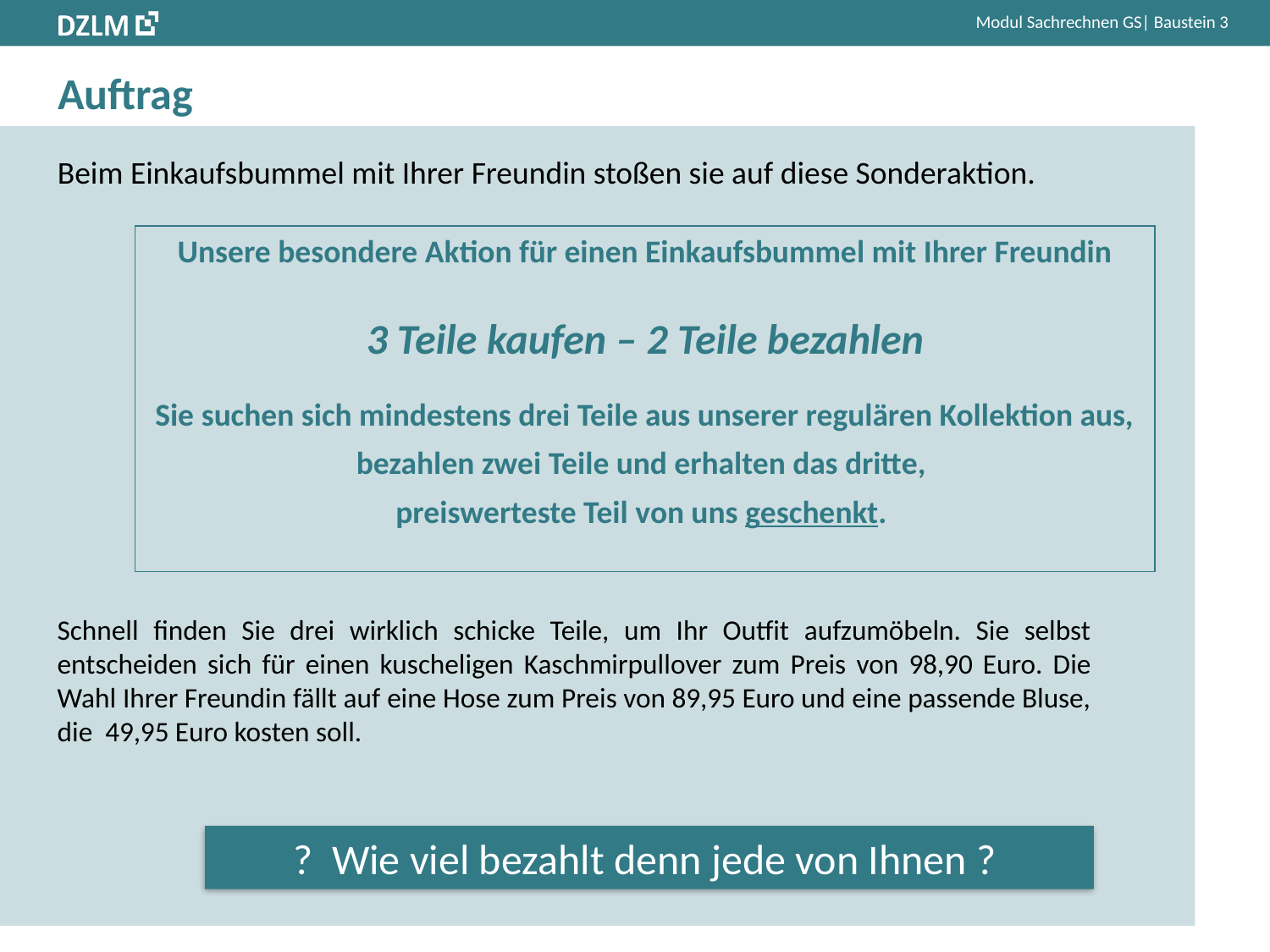

# Auftrag

Beim Einkaufsbummel mit Ihrer Freundin stoßen sie auf diese Sonderaktion.

Unsere besondere Aktion für einen Einkaufsbummel mit Ihrer Freundin
3 Teile kaufen – 2 Teile bezahlen
Sie suchen sich mindestens drei Teile aus unserer regulären Kollektion aus,
bezahlen zwei Teile und erhalten das dritte,
preiswerteste Teil von uns geschenkt.

Schnell finden Sie drei wirklich schicke Teile, um Ihr Outfit aufzumöbeln. Sie selbst entscheiden sich für einen kuscheligen Kaschmirpullover zum Preis von 98,90 Euro. Die Wahl Ihrer Freundin fällt auf eine Hose zum Preis von 89,95 Euro und eine passende Bluse, die  49,95 Euro kosten soll.
?  Wie viel bezahlt denn jede von Ihnen ?